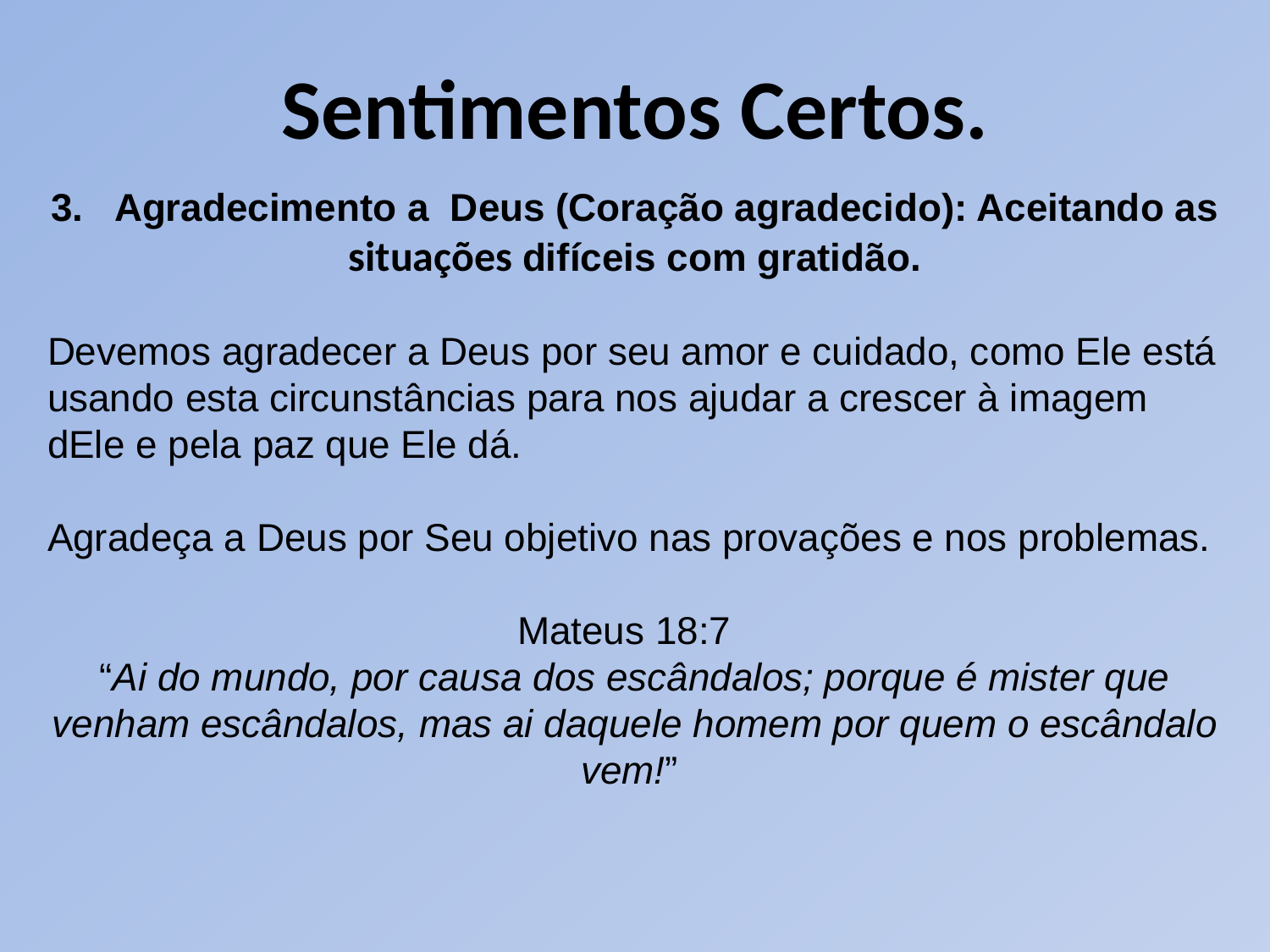

Sentimentos Certos.
3.   Agradecimento a  Deus (Coração agradecido): Aceitando as situações difíceis com gratidão.

Devemos agradecer a Deus por seu amor e cuidado, como Ele está usando esta circunstâncias para nos ajudar a crescer à imagem dEle e pela paz que Ele dá.

Agradeça a Deus por Seu objetivo nas provações e nos problemas.

Mateus 18:7
“Ai do mundo, por causa dos escândalos; porque é mister que venham escândalos, mas ai daquele homem por quem o escândalo vem!”